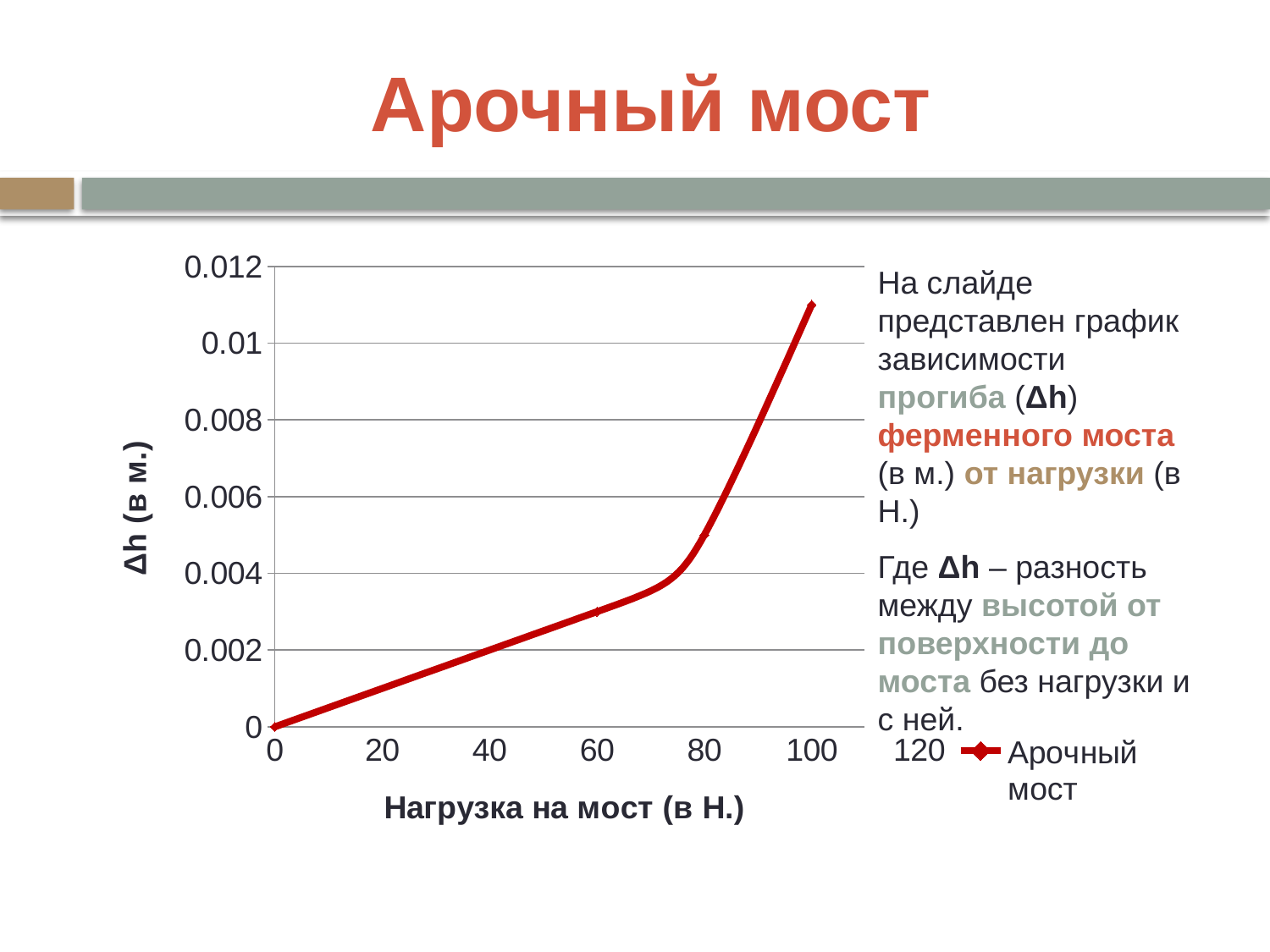

# Арочный мост

### Chart

| Category | Арочный мост |
|---|---|
На слайде представлен график зависимости прогиба (Δh) ферменного моста (в м.) от нагрузки (в Н.)
Где Δh – разность между высотой от поверхности до моста без нагрузки и с ней.